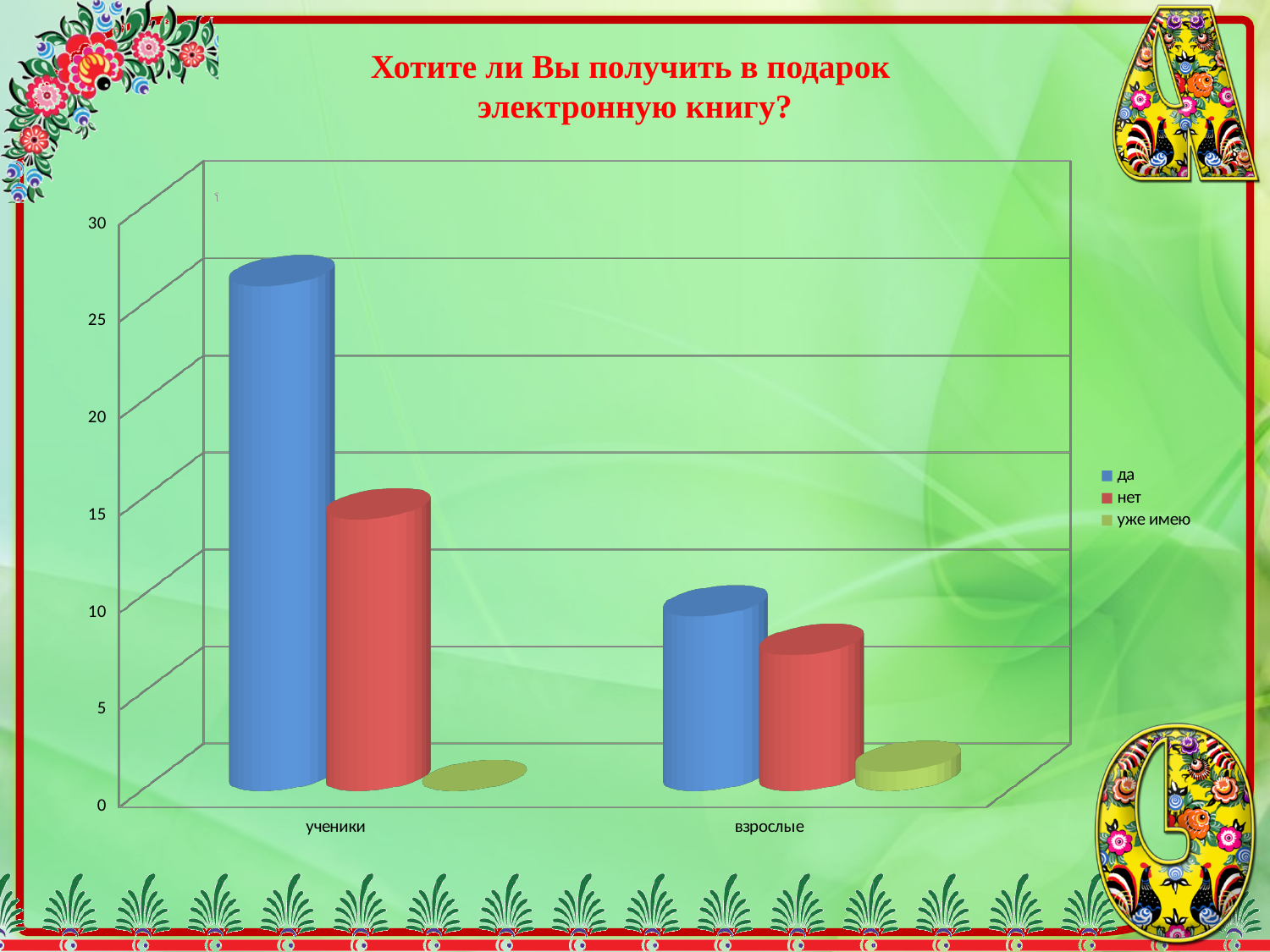

# Хотите ли Вы получить в подарок электронную книгу?

[unsupported chart]